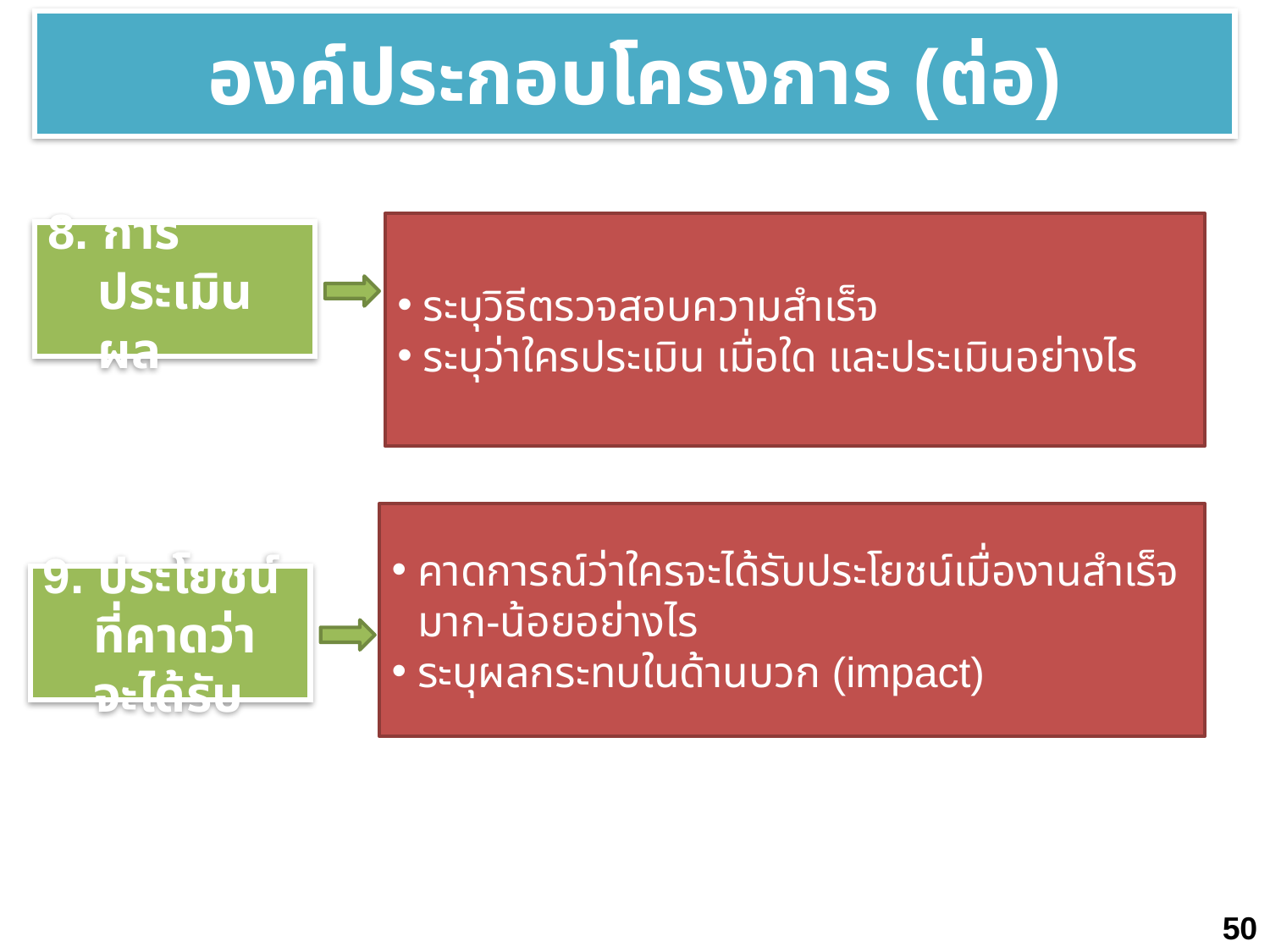

องค์ประกอบโครงการ (ต่อ)
ระบุวิธีตรวจสอบความสำเร็จ
ระบุว่าใครประเมิน เมื่อใด และประเมินอย่างไร
8. การประเมินผล

คาดการณ์ว่าใครจะได้รับประโยชน์เมื่องานสำเร็จ มาก-น้อยอย่างไร
ระบุผลกระทบในด้านบวก (impact)
9. ประโยชน์ที่คาดว่าจะได้รับ

50